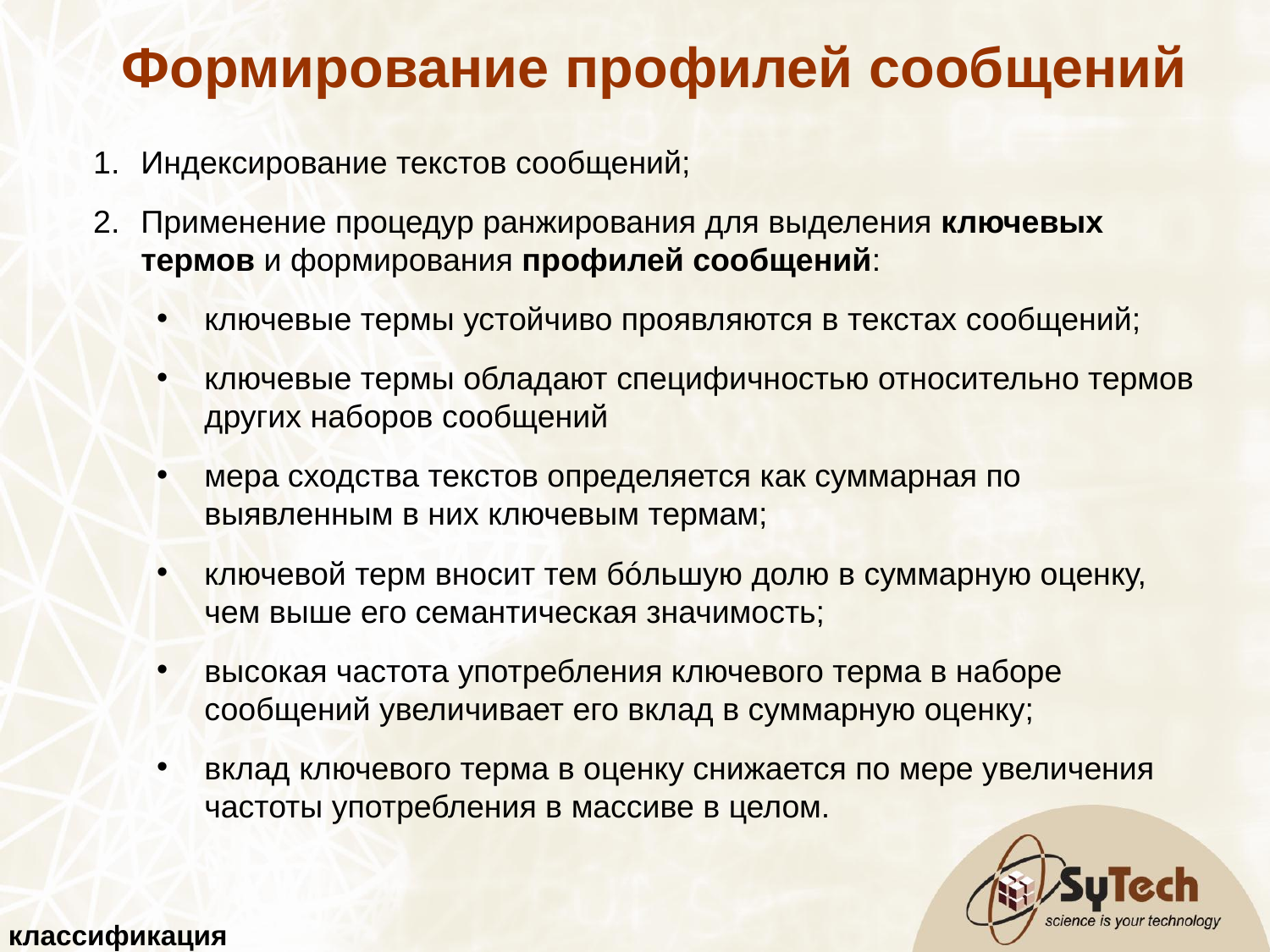

Формирование профилей сообщений
Индексирование текстов сообщений;
Применение процедур ранжирования для выделения ключевых термов и формирования профилей сообщений:
ключевые термы устойчиво проявляются в текстах сообщений;
ключевые термы обладают специфичностью относительно термов других наборов сообщений
мера сходства текстов определяется как суммарная по выявленным в них ключевым термам;
ключевой терм вносит тем бóльшую долю в суммарную оценку, чем выше его семантическая значимость;
высокая частота употребления ключевого терма в наборе сообщений увеличивает его вклад в суммарную оценку;
вклад ключевого терма в оценку снижается по мере увеличения частоты употребления в массиве в целом.
классификация